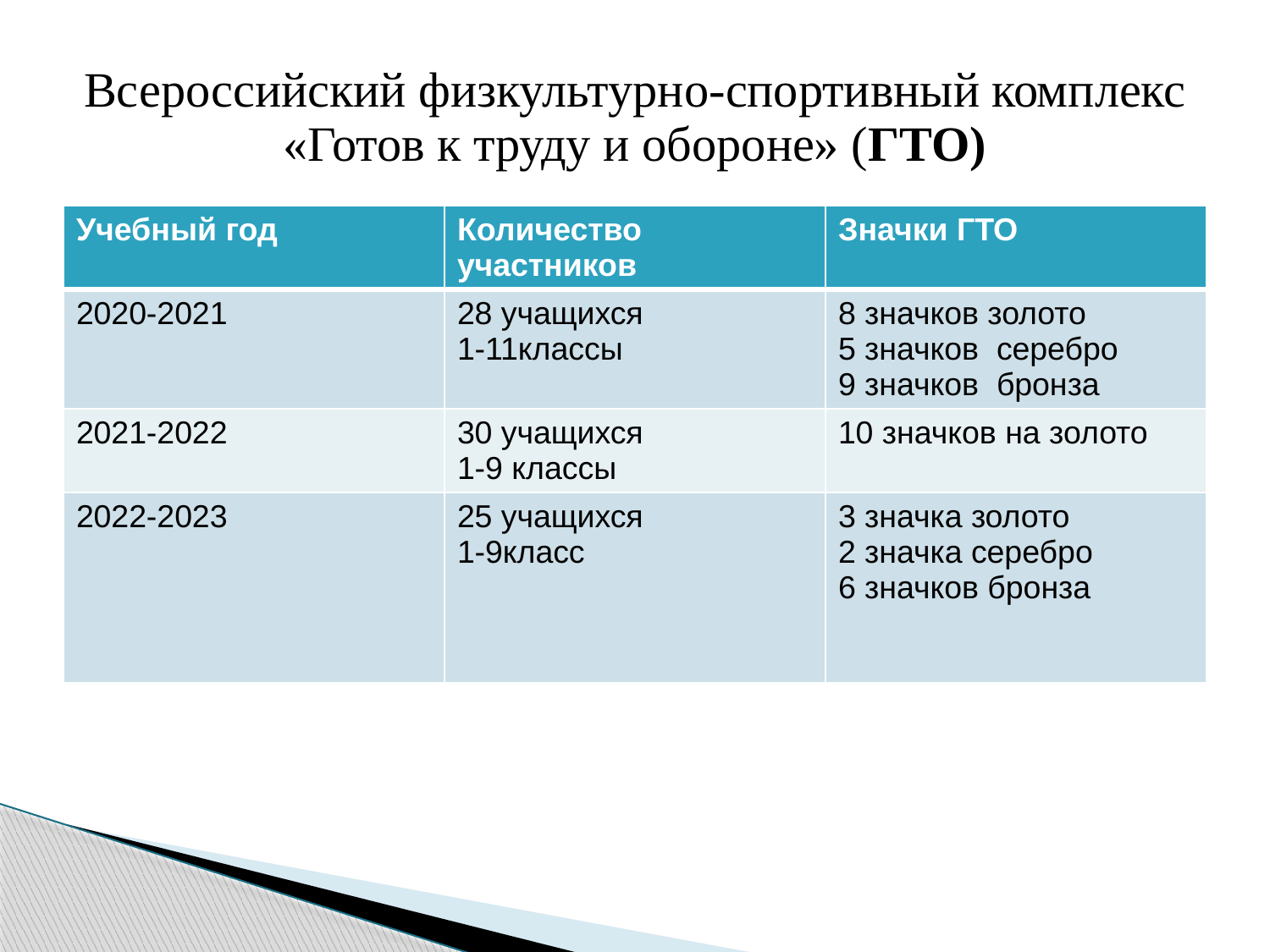

# Всероссийский физкультурно-спортивный комплекс «Готов к труду и обороне» (ГТО)
| Учебный год | Количество участников | Значки ГТО |
| --- | --- | --- |
| 2020-2021 | 28 учащихся 1-11классы | 8 значков золото 5 значков серебро 9 значков бронза |
| 2021-2022 | 30 учащихся 1-9 классы | 10 значков на золото |
| 2022-2023 | 25 учащихся 1-9класс | 3 значка золото 2 значка серебро 6 значков бронза |